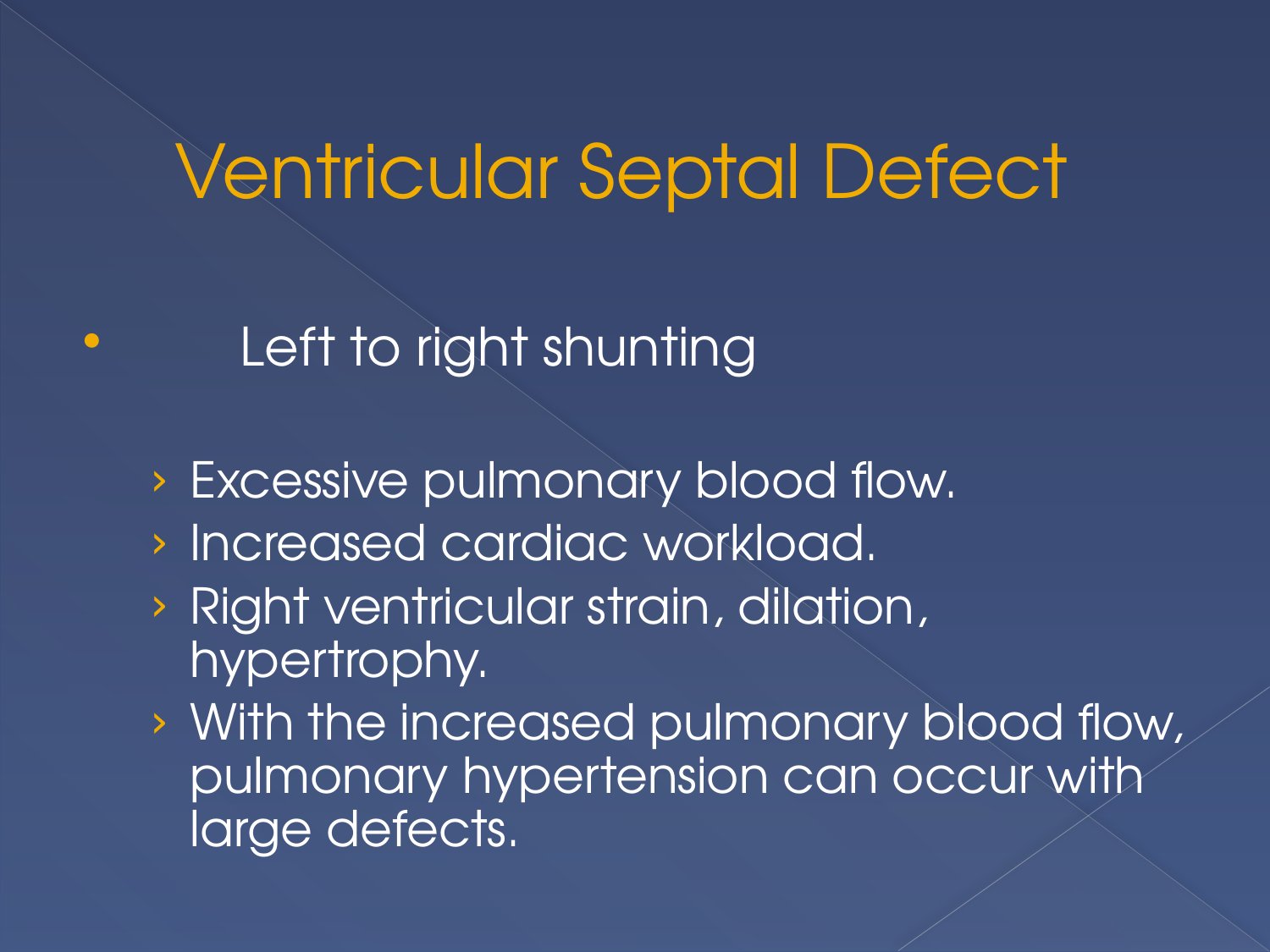

# Ventricular Septal Defect

       Left to right shunting

Excessive pulmonary blood flow.
Increased cardiac workload.
Right ventricular strain, dilation, hypertrophy.
With the increased pulmonary blood flow, pulmonary hypertension can occur with large defects.